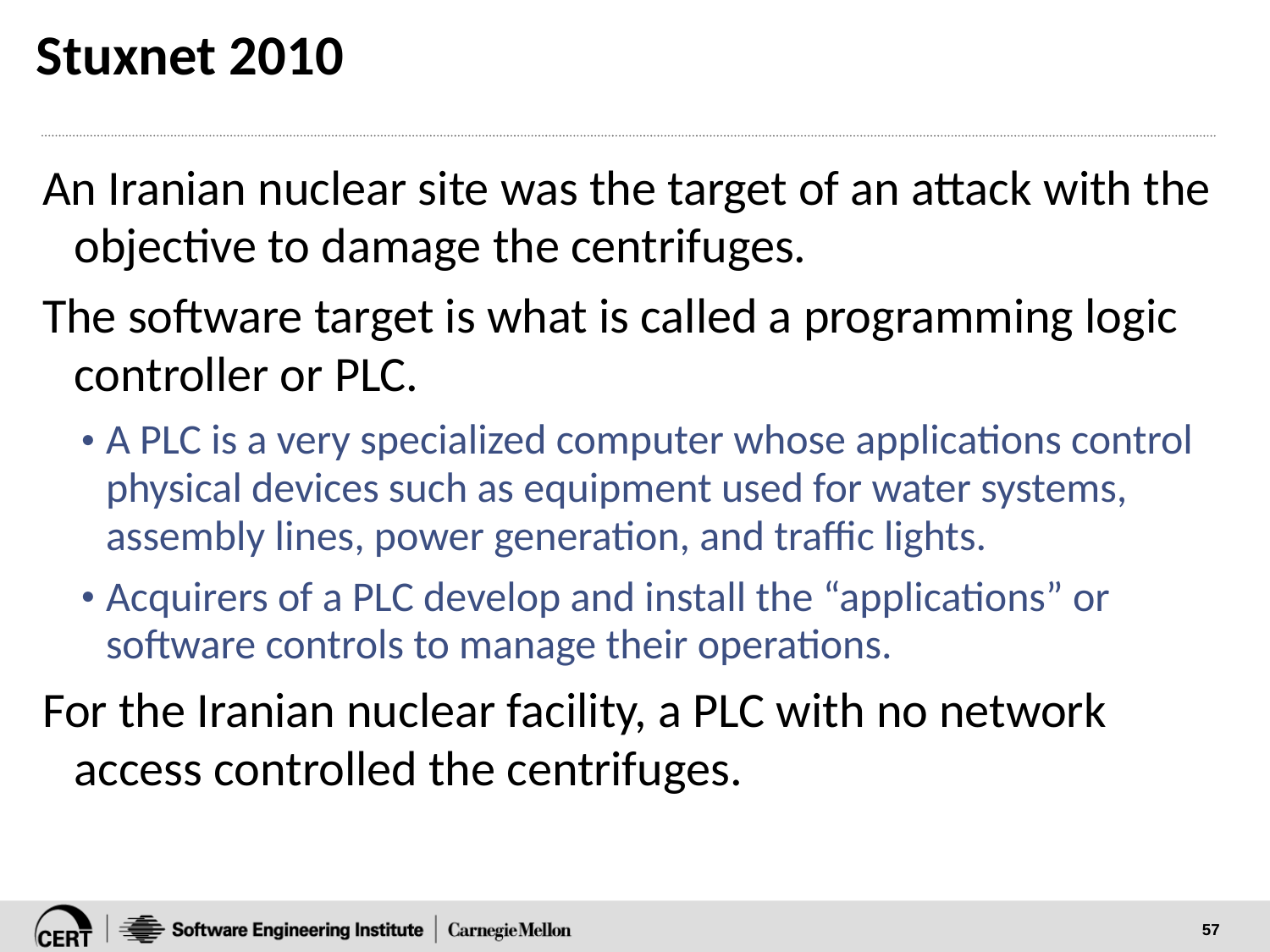

# Stuxnet 2010
An Iranian nuclear site was the target of an attack with the objective to damage the centrifuges.
The software target is what is called a programming logic controller or PLC.
A PLC is a very specialized computer whose applications control physical devices such as equipment used for water systems, assembly lines, power generation, and traffic lights.
Acquirers of a PLC develop and install the “applications” or software controls to manage their operations.
For the Iranian nuclear facility, a PLC with no network access controlled the centrifuges.